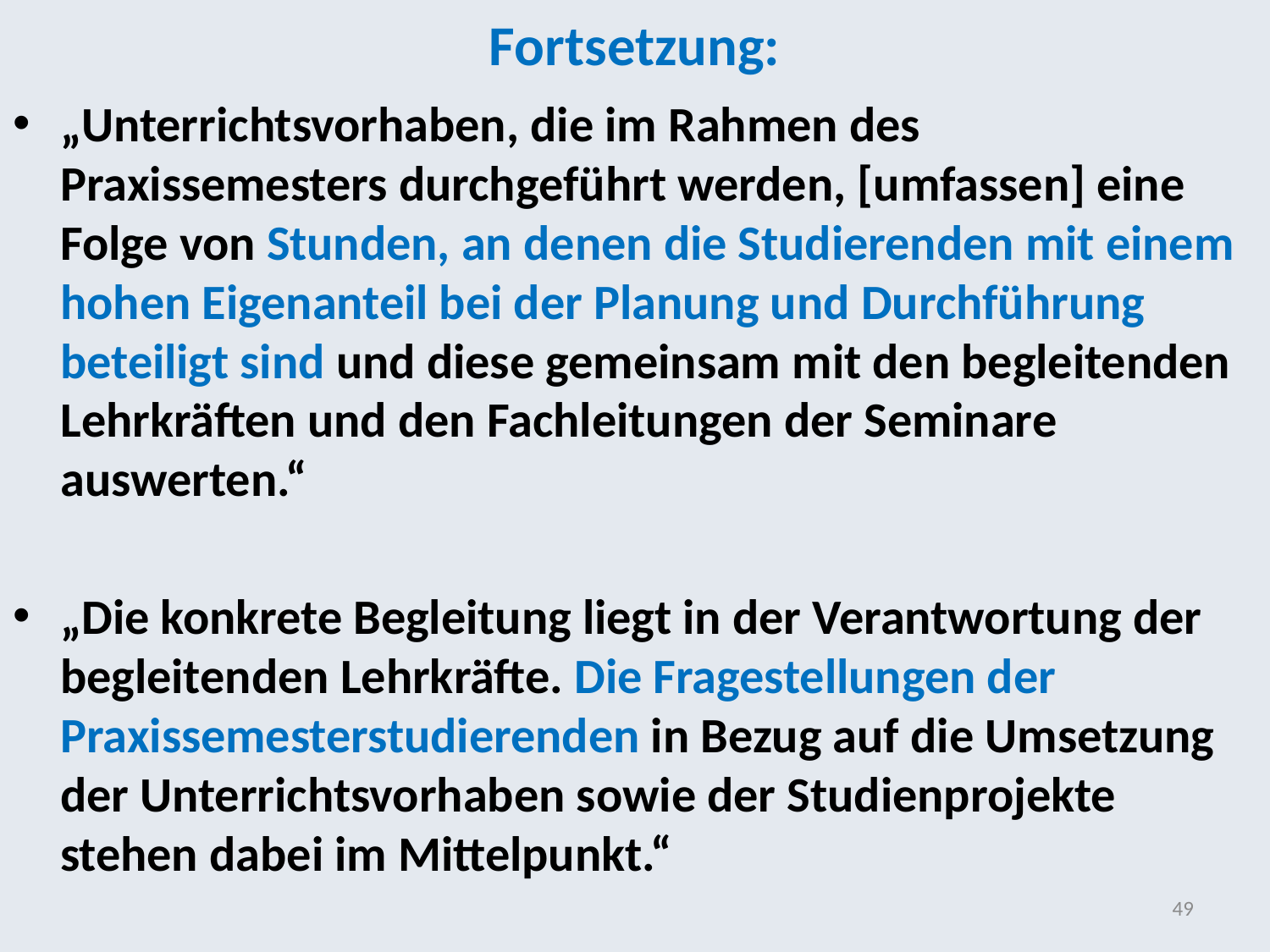

# Fortsetzung:
„Unterrichtsvorhaben, die im Rahmen des Praxissemesters durchgeführt werden, [umfassen] eine Folge von Stunden, an denen die Studierenden mit einem hohen Eigenanteil bei der Planung und Durchführung beteiligt sind und diese gemeinsam mit den begleitenden Lehrkräften und den Fachleitungen der Seminare auswerten.“

„Die konkrete Begleitung liegt in der Verantwortung der begleitenden Lehrkräfte. Die Fragestellungen der Praxissemesterstudierenden in Bezug auf die Umsetzung der Unterrichtsvorhaben sowie der Studienprojekte stehen dabei im Mittelpunkt.“

49